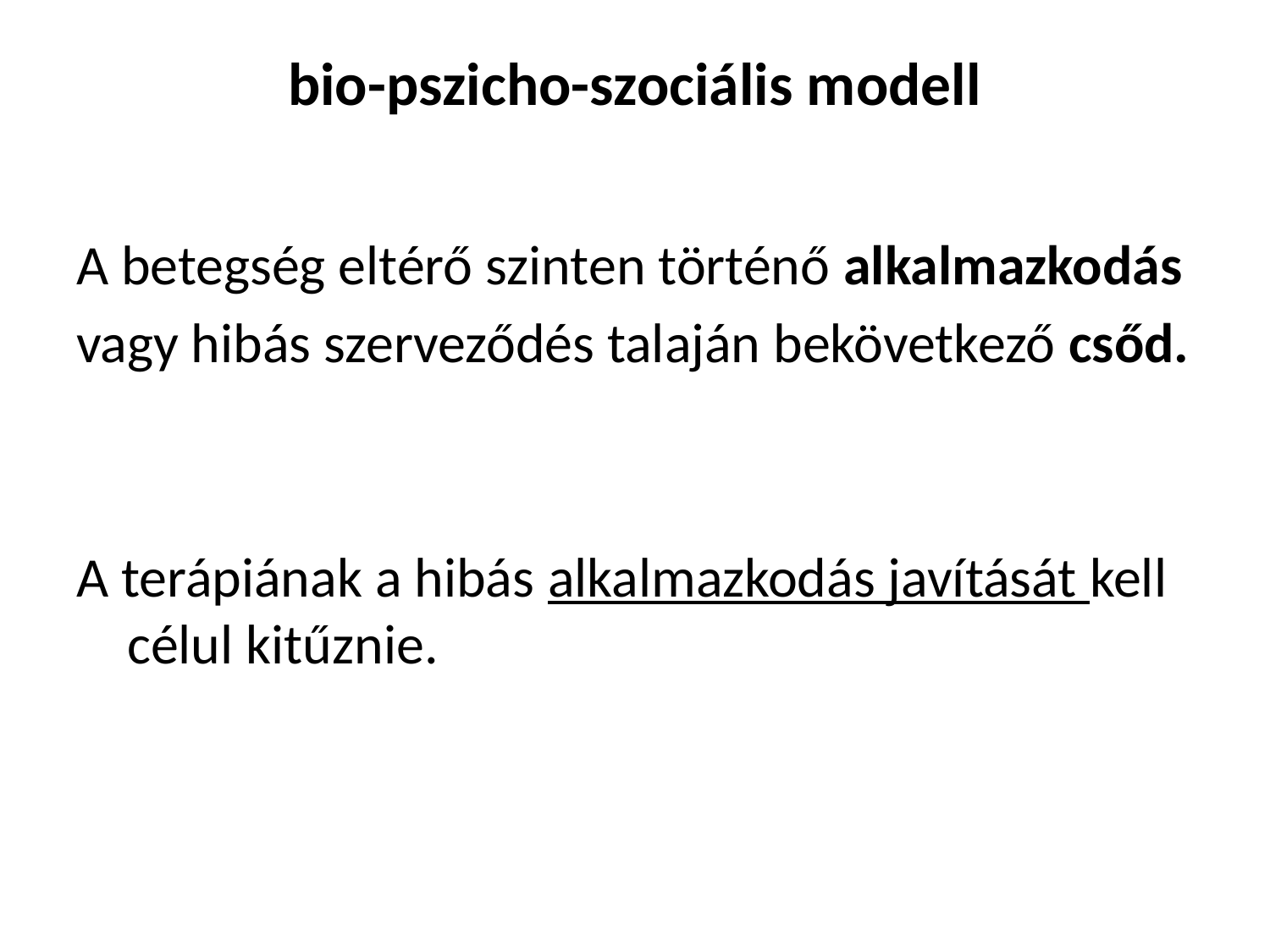

# bio-pszicho-szociális modell
A betegség eltérő szinten történő alkalmazkodás
vagy hibás szerveződés talaján bekövetkező csőd.

A terápiának a hibás alkalmazkodás javítását kell célul kitűznie.